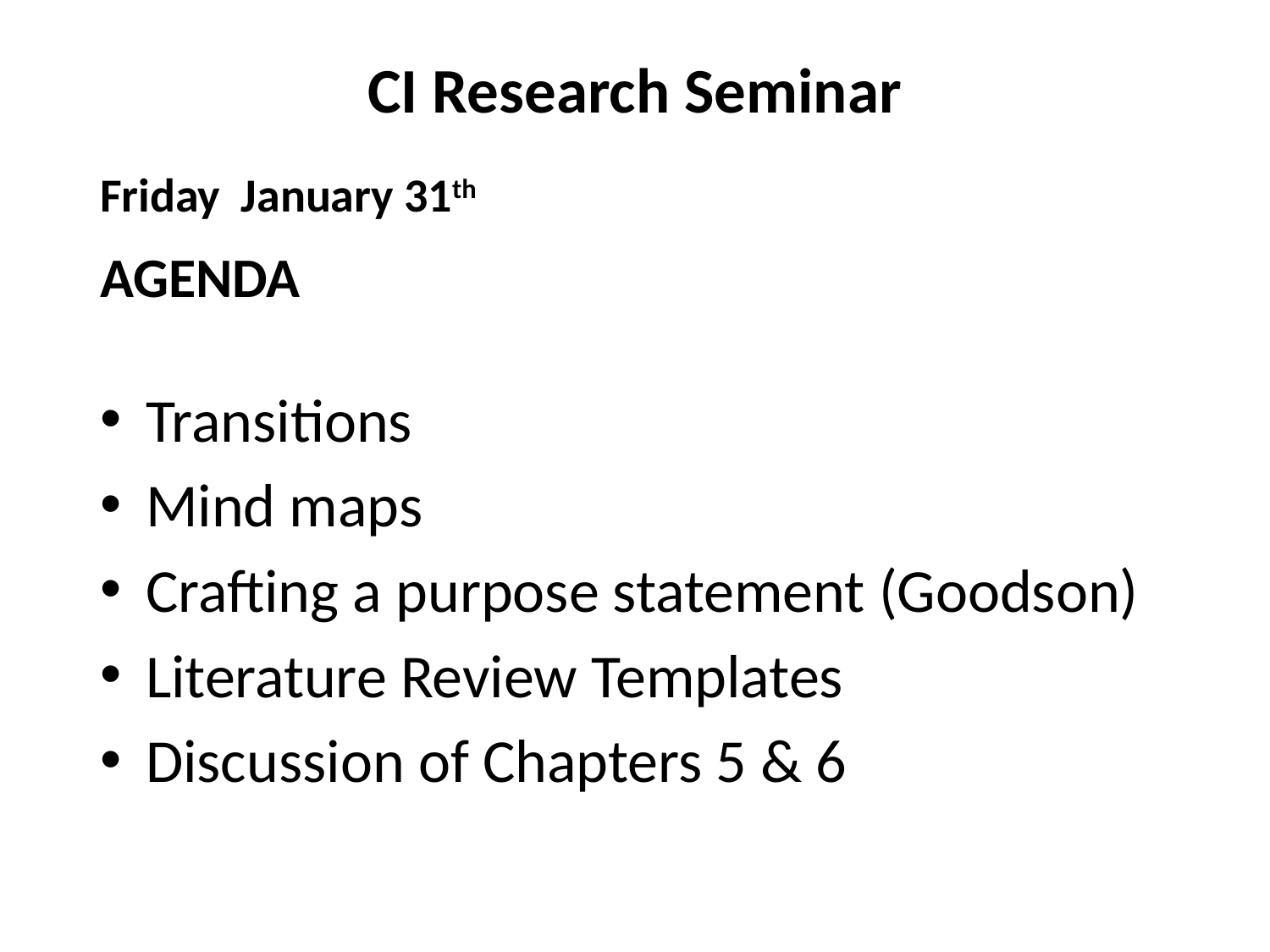

# CI Research Seminar
Friday  January 31th
AGENDA

Transitions
Mind maps
Crafting a purpose statement (Goodson)
Literature Review Templates
Discussion of Chapters 5 & 6